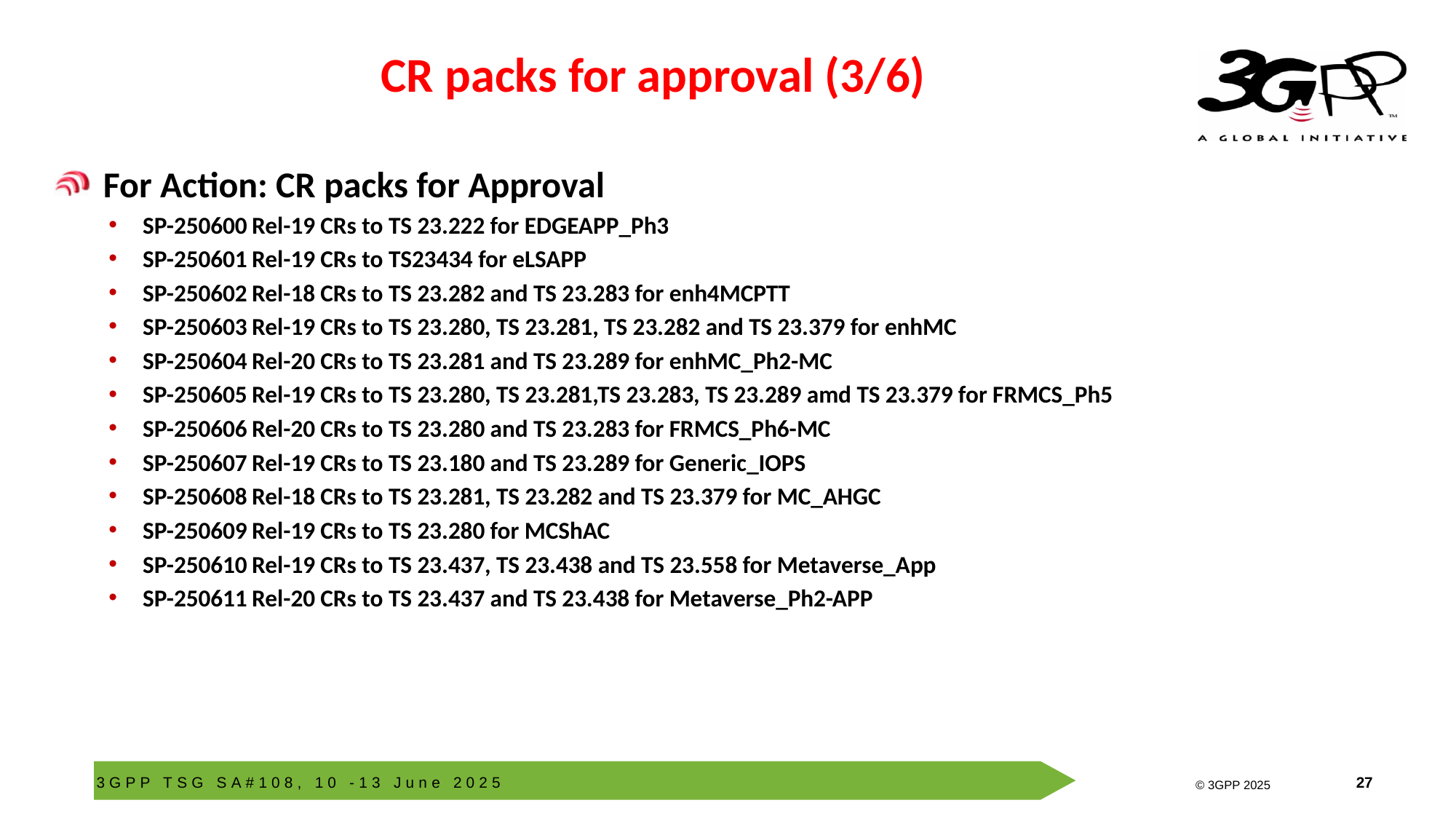

# CR packs for approval (3/6)
 For Action: CR packs for Approval
SP-250600	Rel-19 CRs to TS 23.222 for EDGEAPP_Ph3
SP-250601	Rel-19 CRs to TS23434 for eLSAPP
SP-250602	Rel-18 CRs to TS 23.282 and TS 23.283 for enh4MCPTT
SP-250603	Rel-19 CRs to TS 23.280, TS 23.281, TS 23.282 and TS 23.379 for enhMC
SP-250604	Rel-20 CRs to TS 23.281 and TS 23.289 for enhMC_Ph2-MC
SP-250605	Rel-19 CRs to TS 23.280, TS 23.281,TS 23.283, TS 23.289 amd TS 23.379 for FRMCS_Ph5
SP-250606	Rel-20 CRs to TS 23.280 and TS 23.283 for FRMCS_Ph6-MC
SP-250607	Rel-19 CRs to TS 23.180 and TS 23.289 for Generic_IOPS
SP-250608	Rel-18 CRs to TS 23.281, TS 23.282 and TS 23.379 for MC_AHGC
SP-250609	Rel-19 CRs to TS 23.280 for MCShAC
SP-250610	Rel-19 CRs to TS 23.437, TS 23.438 and TS 23.558 for Metaverse_App
SP-250611	Rel-20 CRs to TS 23.437 and TS 23.438 for Metaverse_Ph2-APP